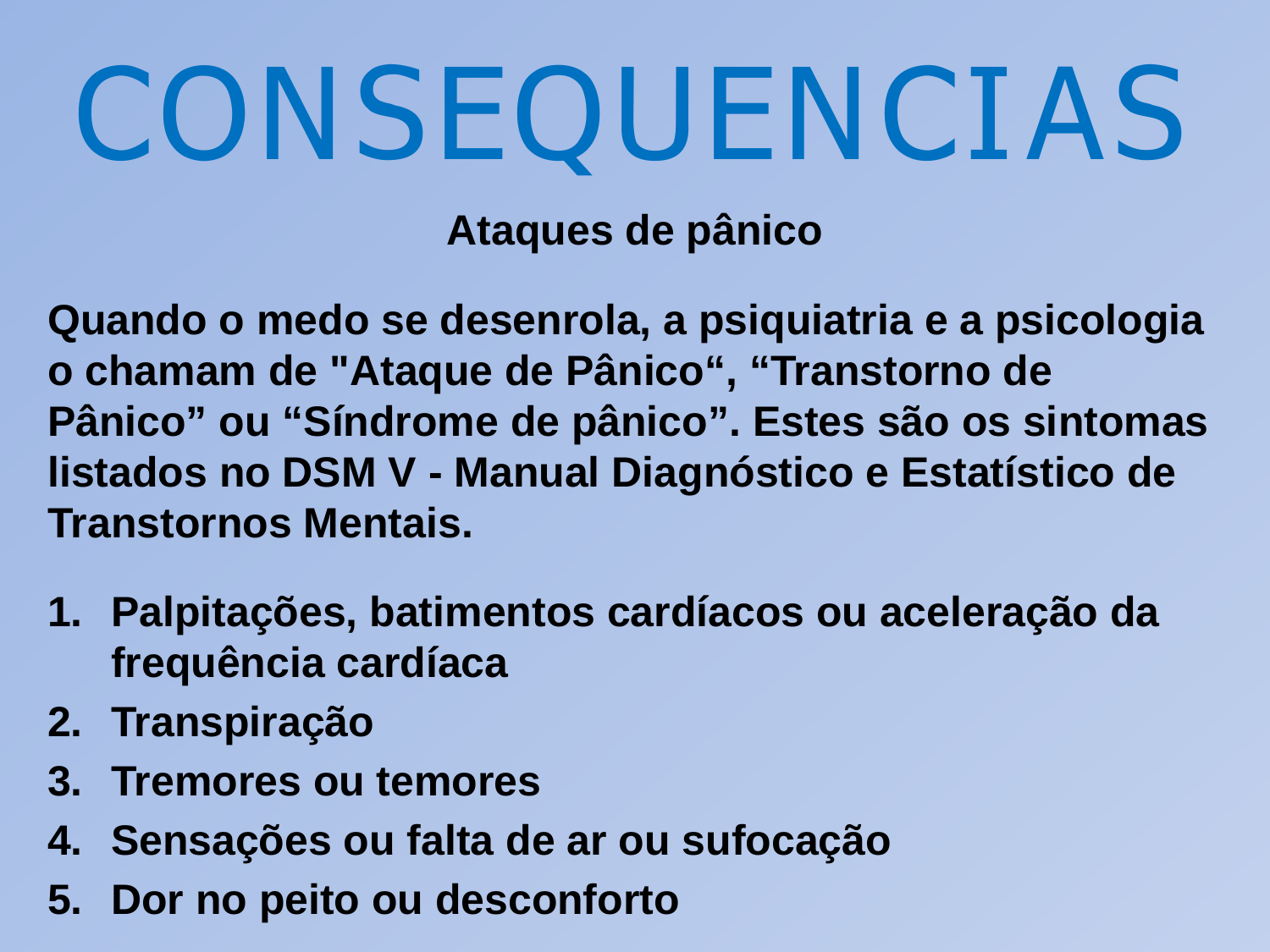

CONSEQUENCIAS

Ataques de pânico

Quando o medo se desenrola, a psiquiatria e a psicologia o chamam de "Ataque de Pânico“, “Transtorno de Pânico” ou “Síndrome de pânico”. Estes são os sintomas listados no DSM V - Manual Diagnóstico e Estatístico de Transtornos Mentais.

Palpitações, batimentos cardíacos ou aceleração da frequência cardíaca
Transpiração
Tremores ou temores
Sensações ou falta de ar ou sufocação
Dor no peito ou desconforto